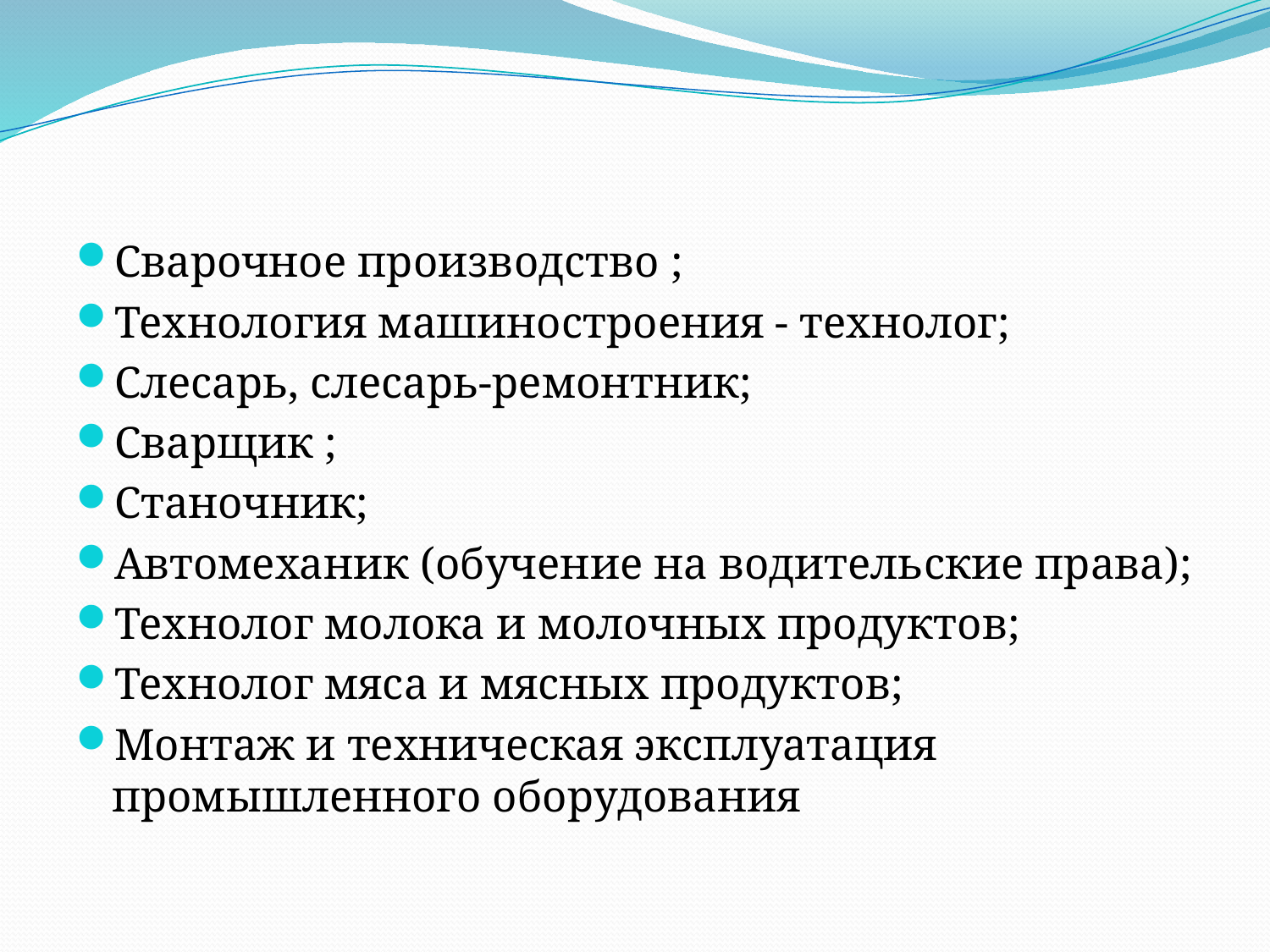

# Специальности:
Сварочное производство ;
Технология машиностроения - технолог;
Слесарь, слесарь-ремонтник;
Сварщик ;
Станочник;
Автомеханик (обучение на водительские права);
Технолог молока и молочных продуктов;
Технолог мяса и мясных продуктов;
Монтаж и техническая эксплуатация промышленного оборудования